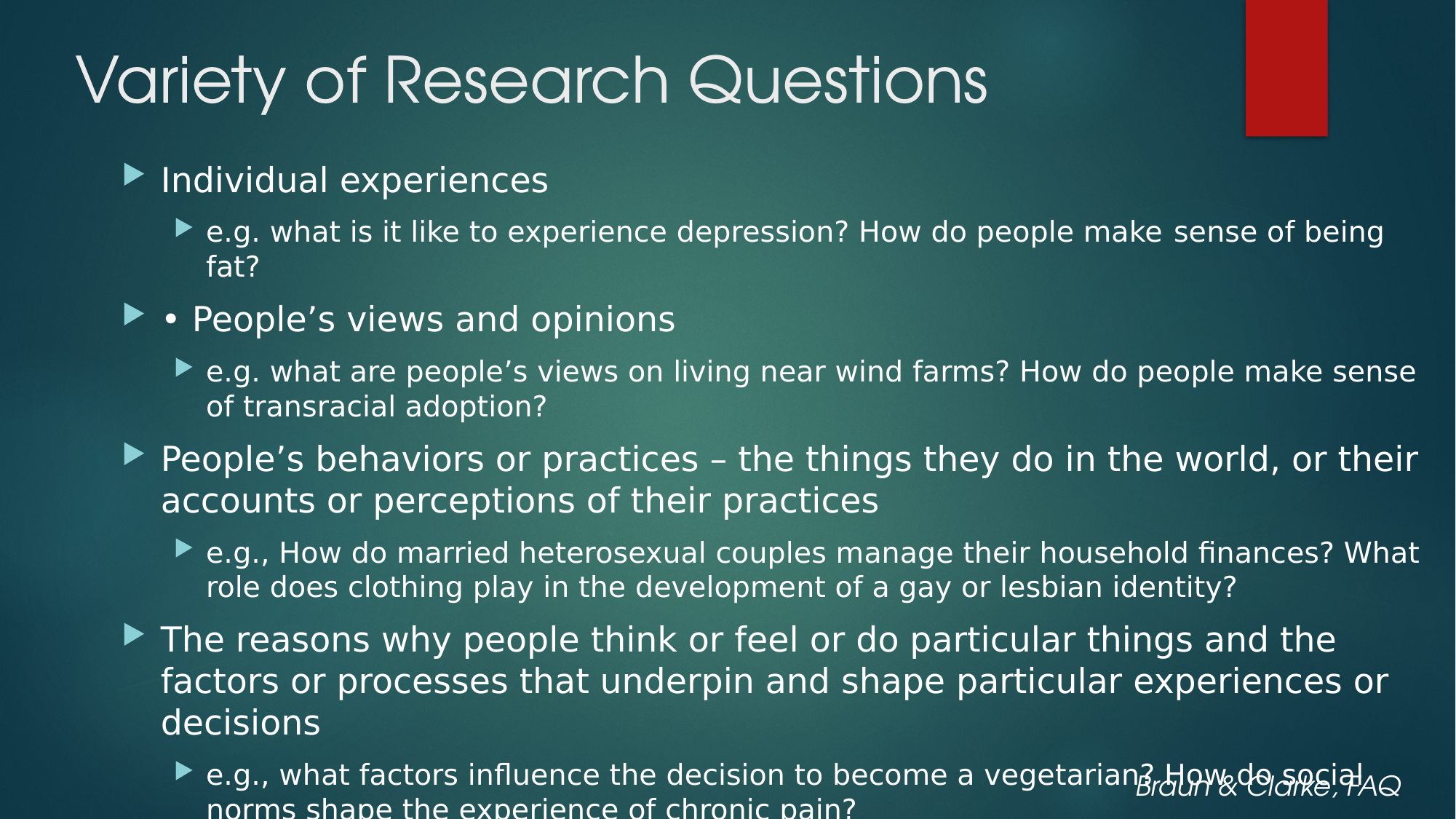

# Variety of Research Questions
Individual experiences
e.g. what is it like to experience depression? How do people make sense of being fat?
• People’s views and opinions
e.g. what are people’s views on living near wind farms? How do people make sense of transracial adoption?
People’s behaviors or practices – the things they do in the world, or their accounts or perceptions of their practices
e.g., How do married heterosexual couples manage their household finances? What role does clothing play in the development of a gay or lesbian identity?
The reasons why people think or feel or do particular things and the factors or processes that underpin and shape particular experiences or decisions
e.g., what factors influence the decision to become a vegetarian? How do social norms shape the experience of chronic pain?
Braun & Clarke, FAQ